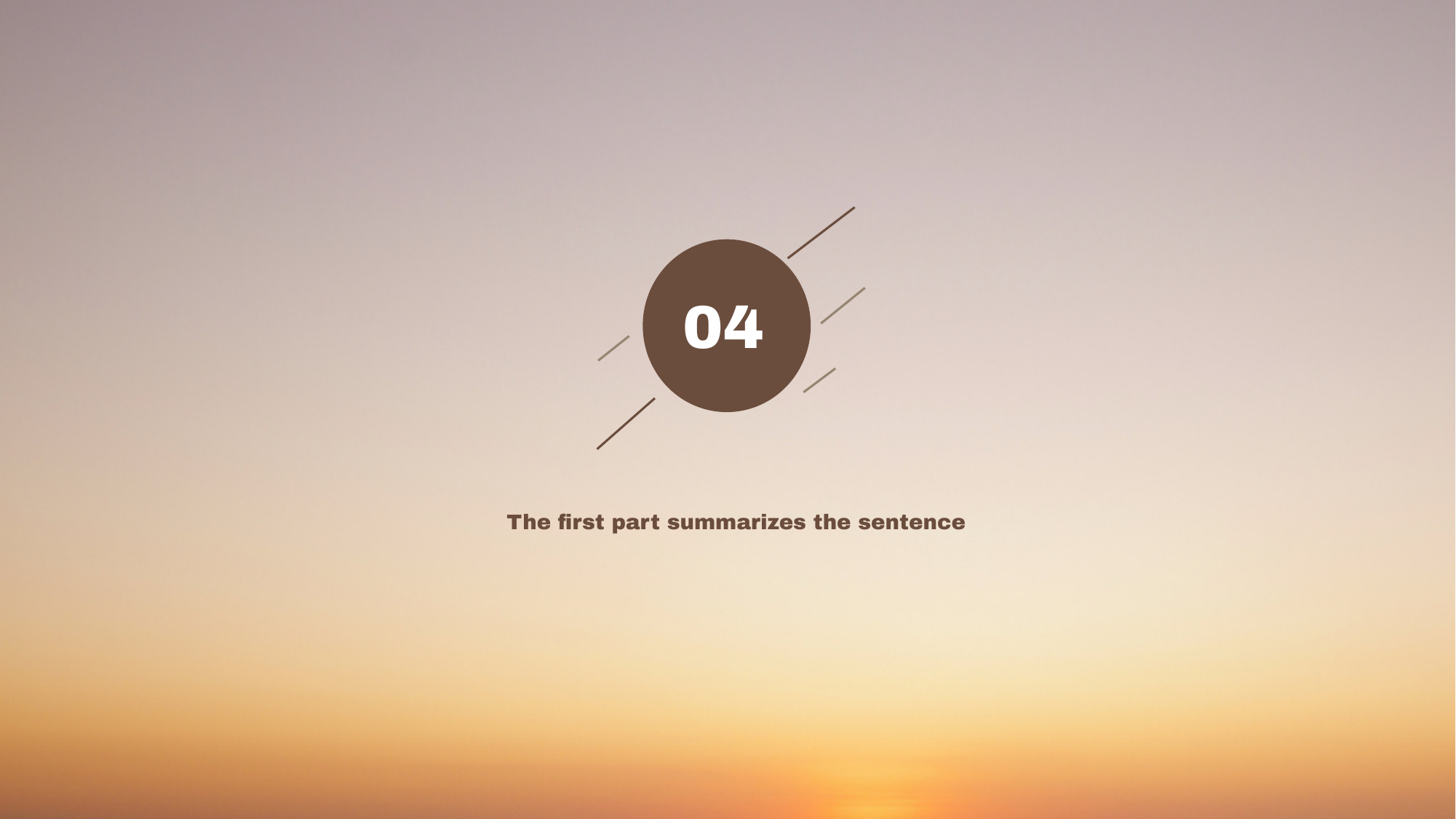

04
The first part summarizes the sentence